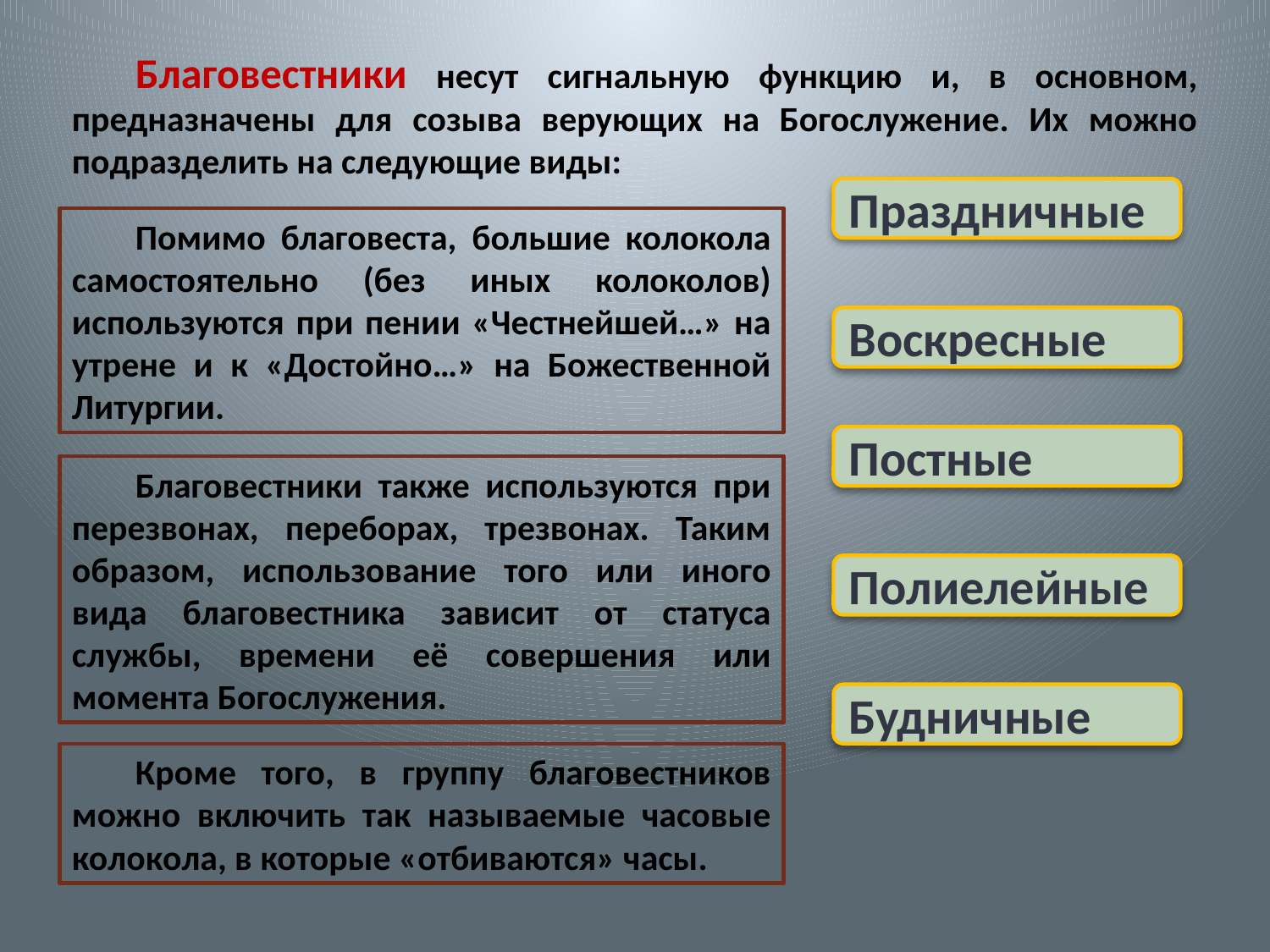

Благовестники несут сигнальную функцию и, в основном, предназначены для созыва верующих на Богослужение. Их можно подразделить на следующие виды:
Праздничные
Помимо благовеста, большие колокола самостоятельно (без иных колоколов) используются при пении «Честнейшей…» на утрене и к «Достойно…» на Божественной Литургии.
Воскресные
Постные
Благовестники также используются при перезвонах, переборах, трезвонах. Таким образом, использование того или иного вида благовестника зависит от статуса службы, времени её совершения или момента Богослужения.
Полиелейные
Будничные
Кроме того, в группу благовестников можно включить так называемые часовые колокола, в которые «отбиваются» часы.